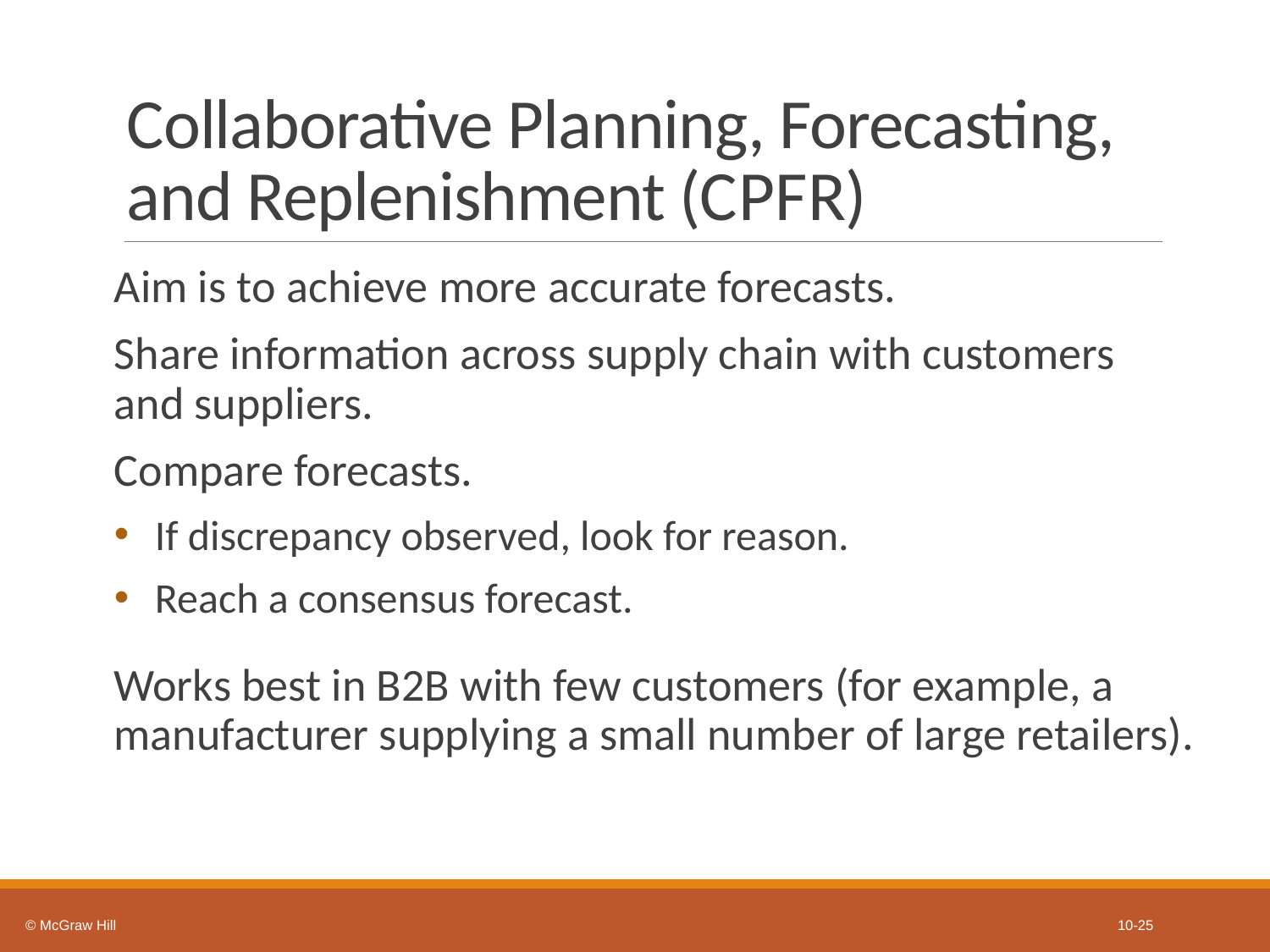

# Collaborative Planning, Forecasting, and Replenishment (C P F R)
Aim is to achieve more accurate forecasts.
Share information across supply chain with customers and suppliers.
Compare forecasts.
If discrepancy observed, look for reason.
Reach a consensus forecast.
Works best in B2B with few customers (for example, a manufacturer supplying a small number of large retailers).